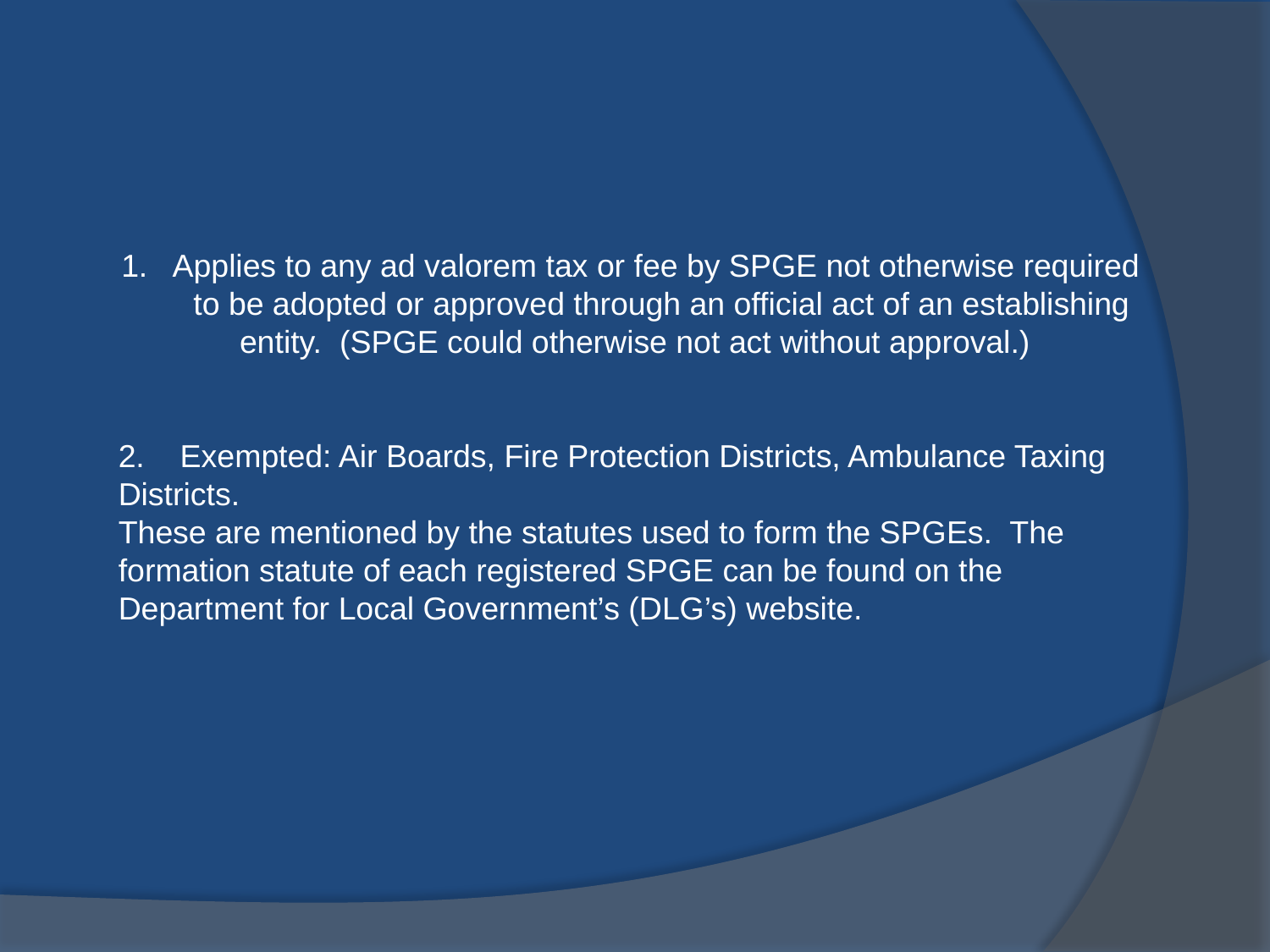

1.   Applies to any ad valorem tax or fee by SPGE not otherwise required        to be adopted or approved through an official act of an establishing entity.  (SPGE could otherwise not act without approval.)

2.    Exempted: Air Boards, Fire Protection Districts, Ambulance Taxing Districts.
These are mentioned by the statutes used to form the SPGEs.  The formation statute of each registered SPGE can be found on the Department for Local Government’s (DLG’s) website.
#